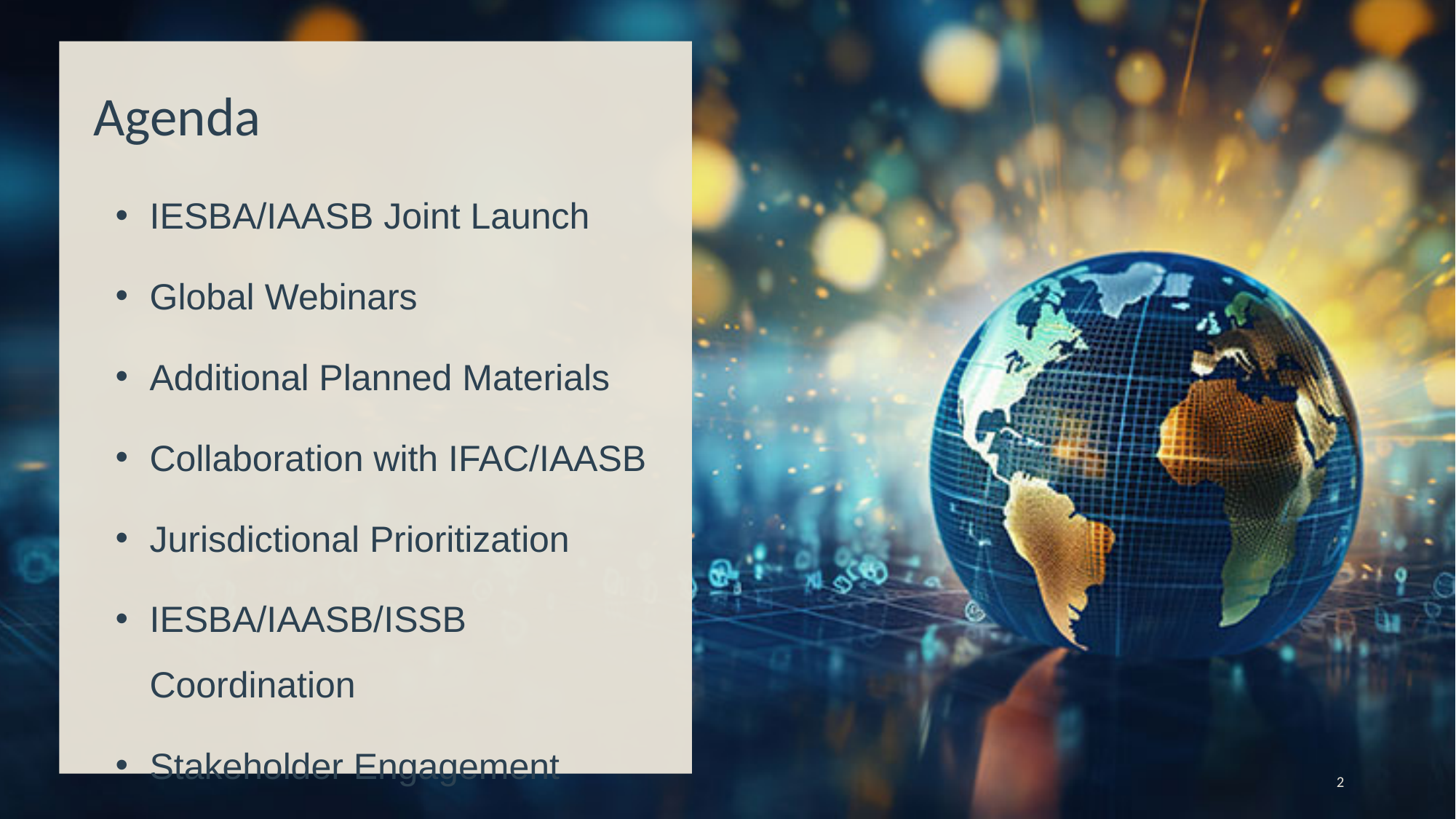

# Agenda
IESBA/IAASB Joint Launch
Global Webinars
Additional Planned Materials
Collaboration with IFAC/IAASB
Jurisdictional Prioritization
IESBA/IAASB/ISSB Coordination
Stakeholder Engagement

2